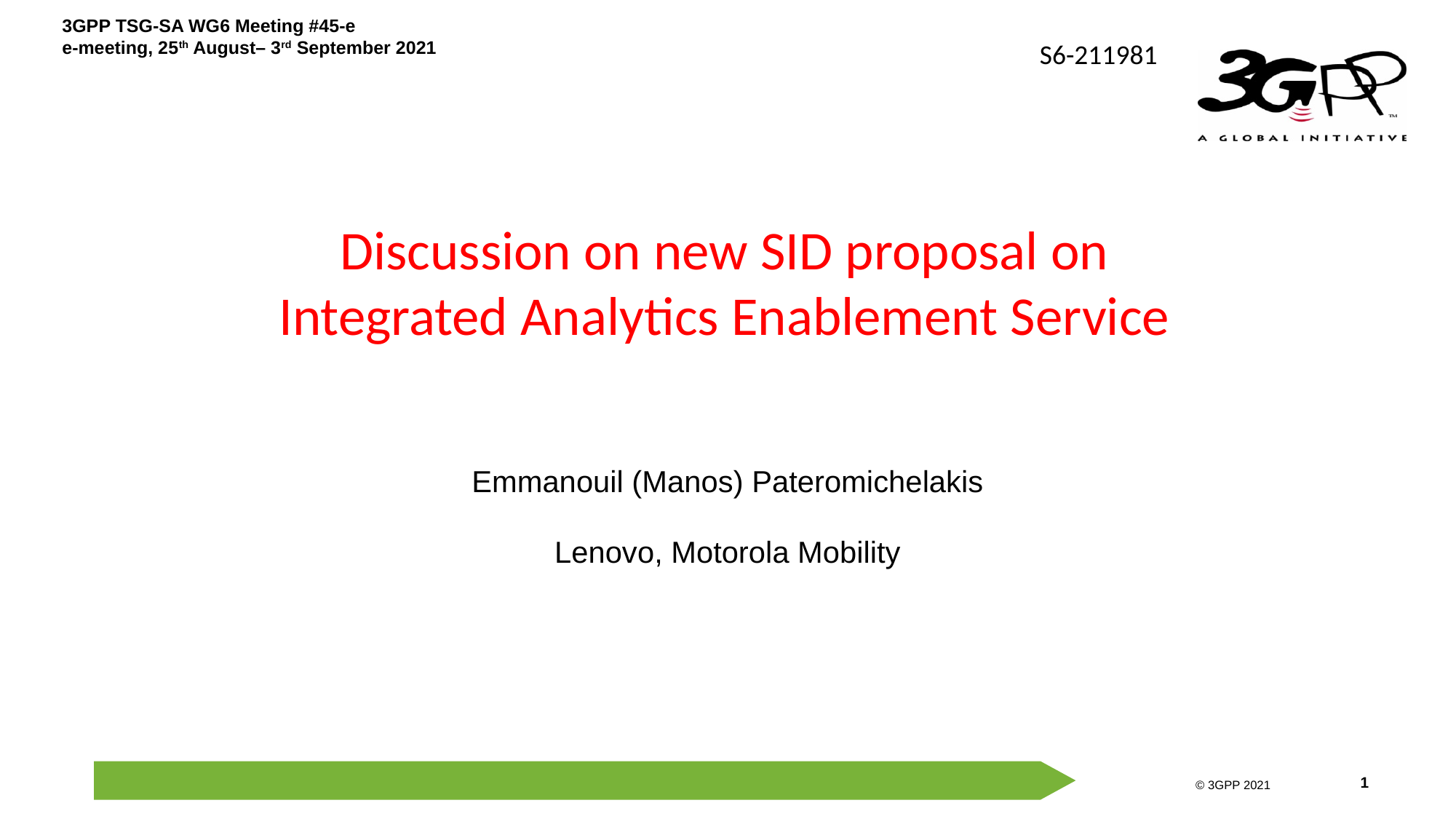

S6-211981
# Discussion on new SID proposal on Integrated Analytics Enablement Service
Emmanouil (Manos) Pateromichelakis

Lenovo, Motorola Mobility